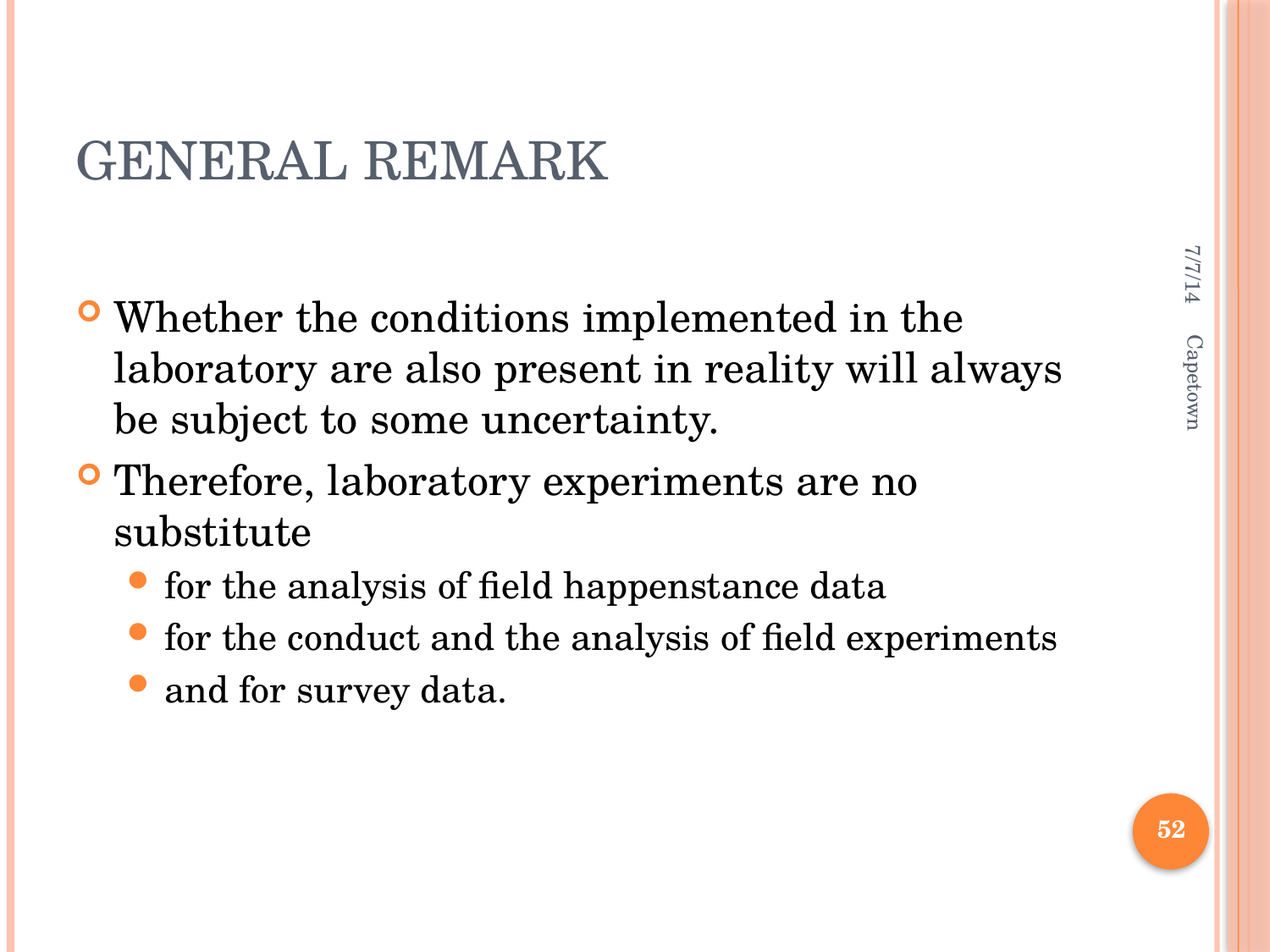

# General Remark
7/7/14

Whether the conditions implemented in the laboratory are also present in reality will always be subject to some uncertainty.
Therefore, laboratory experiments are no substitute
for the analysis of field happenstance data
for the conduct and the analysis of field experiments
and for survey data.
Capetown
52